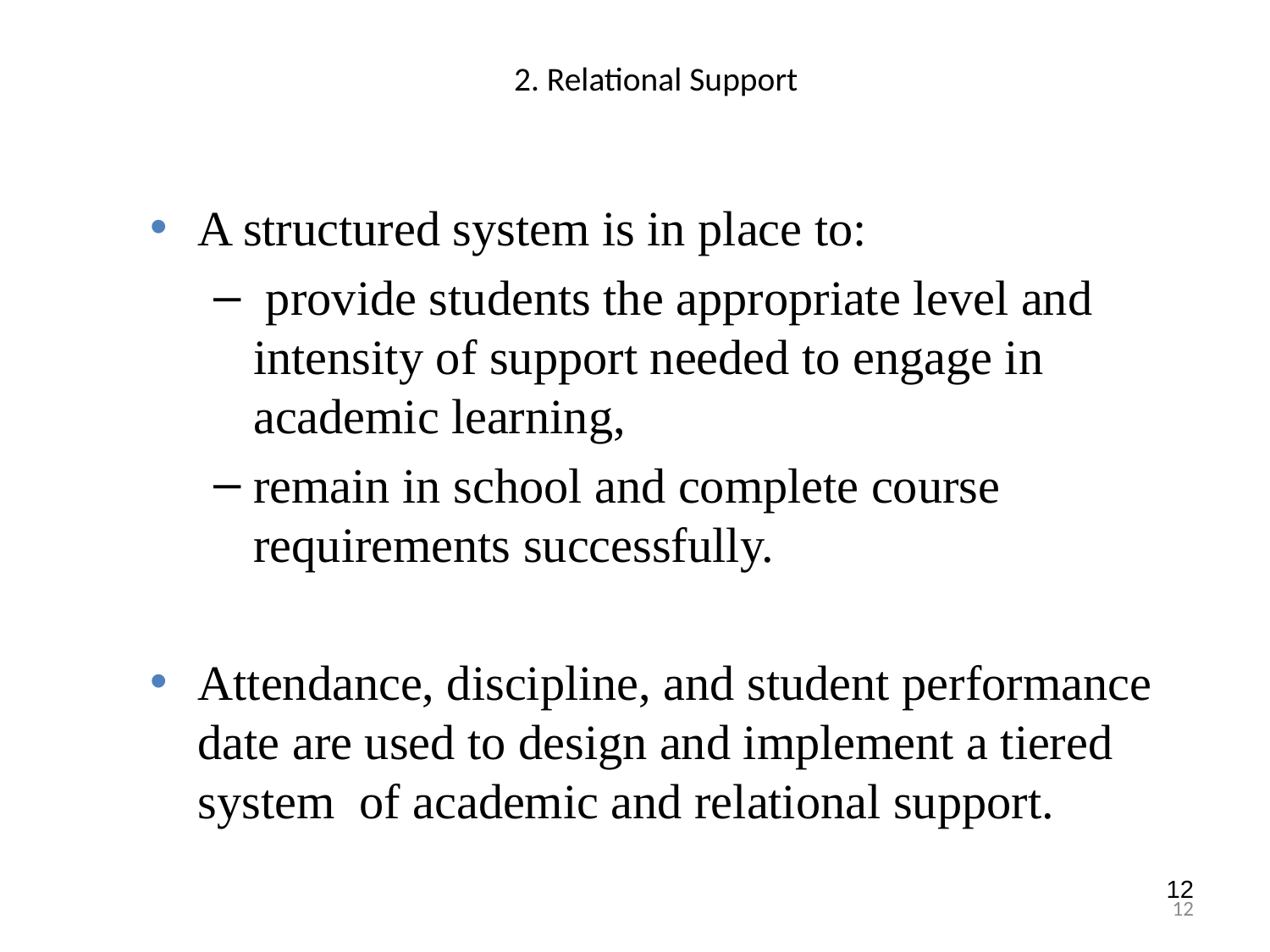

# 2. Relational Support
A structured system is in place to:
 provide students the appropriate level and intensity of support needed to engage in academic learning,
remain in school and complete course requirements successfully.

Attendance, discipline, and student performance date are used to design and implement a tiered system  of academic and relational support.

12
12